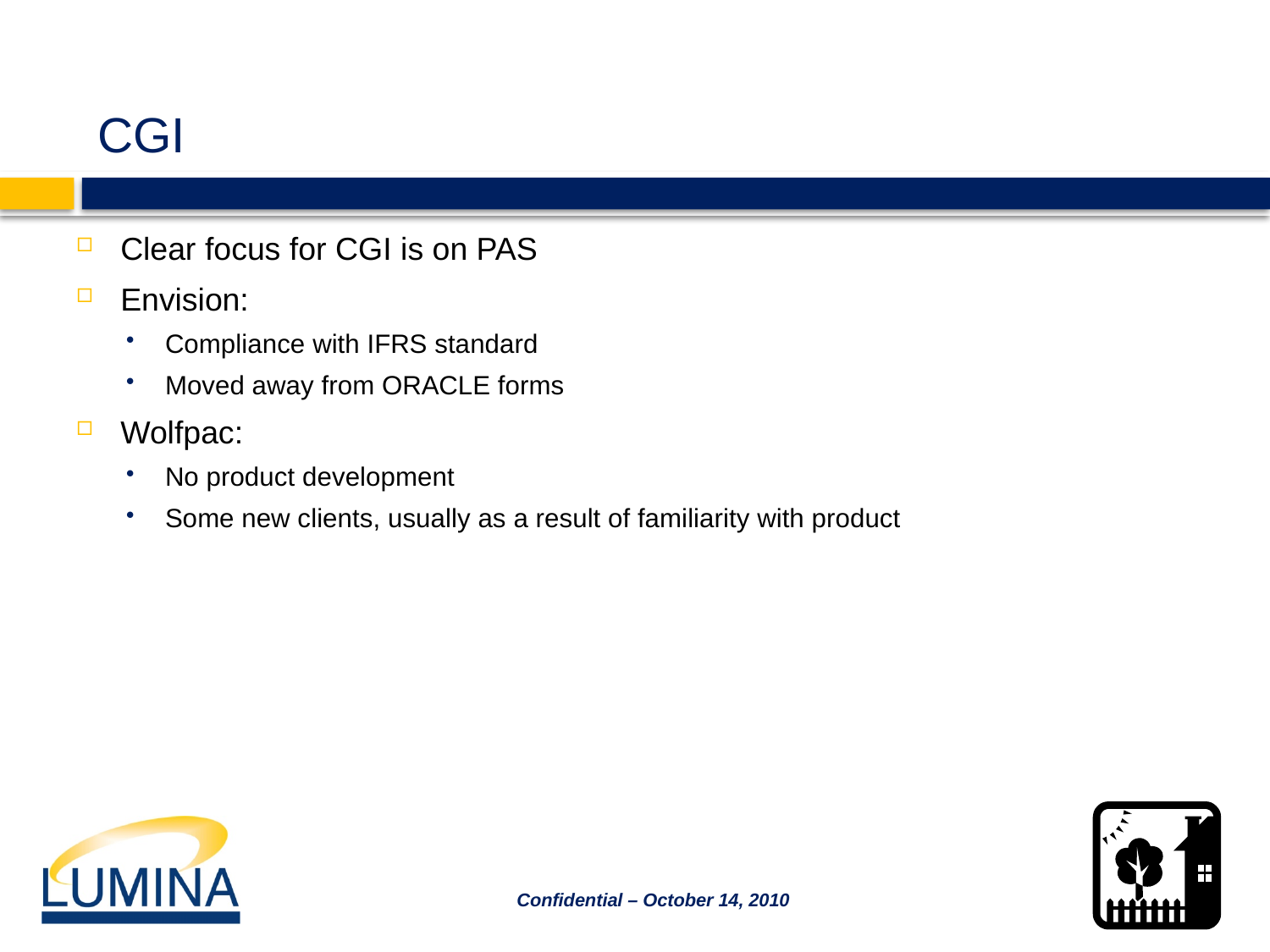

# CGI
Clear focus for CGI is on PAS
Envision:
Compliance with IFRS standard
Moved away from ORACLE forms
Wolfpac:
No product development
Some new clients, usually as a result of familiarity with product